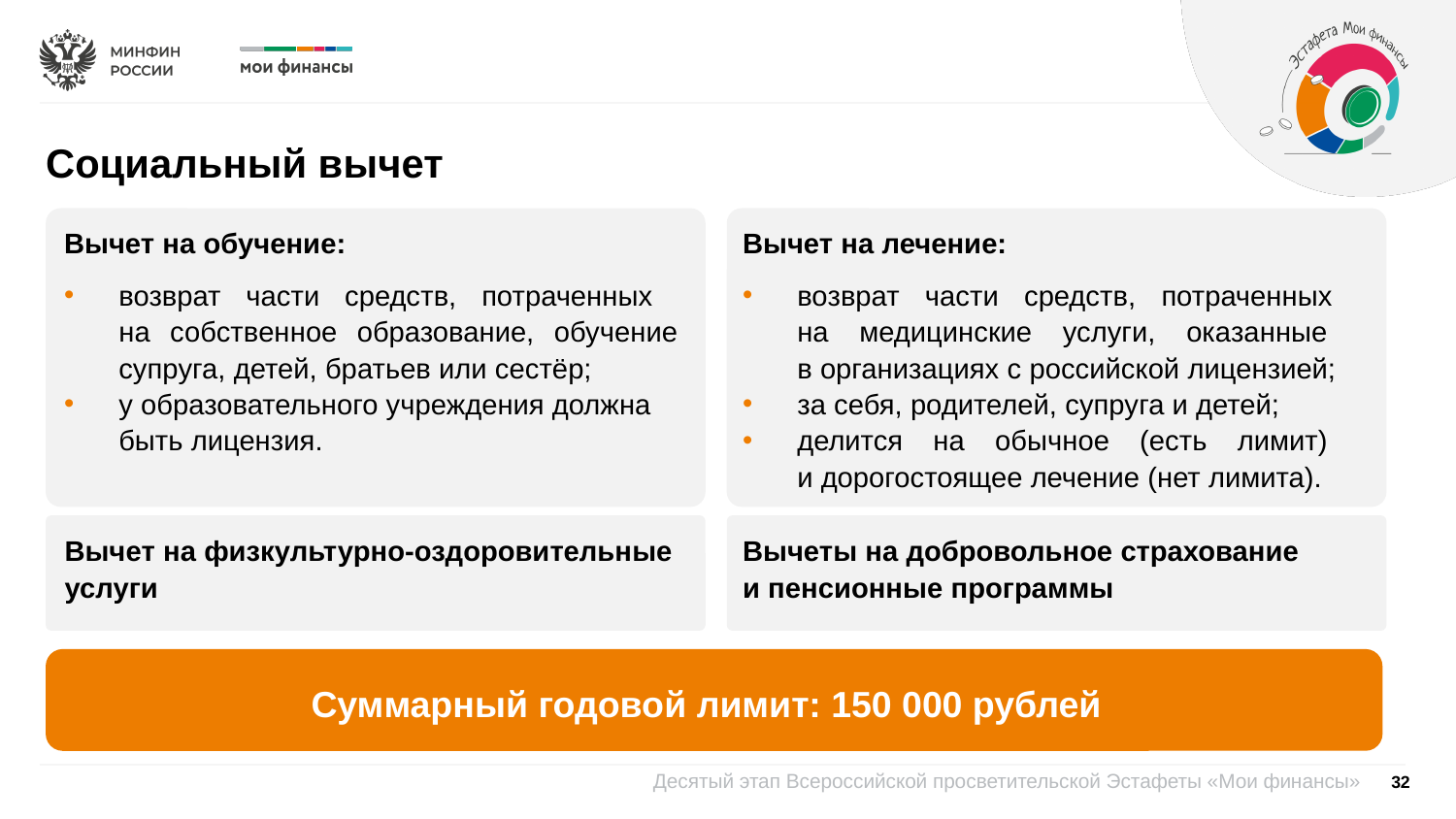

Социальный вычет

Вычет на обучение:
возврат части средств, потраченных
на собственное образование, обучение супруга, детей, братьев или сестёр;
у образовательного учреждения должна быть лицензия.

Вычет на лечение:
возврат части средств, потраченных
на медицинские услуги, оказанные
в организациях с российской лицензией;
за себя, родителей, супруга и детей;
делится на обычное (есть лимит)
и дорогостоящее лечение (нет лимита).

Вычет на физкультурно-оздоровительные услуги
Вычеты на добровольное страхование
и пенсионные программы

Суммарный годовой лимит: 150 000 рублей
32